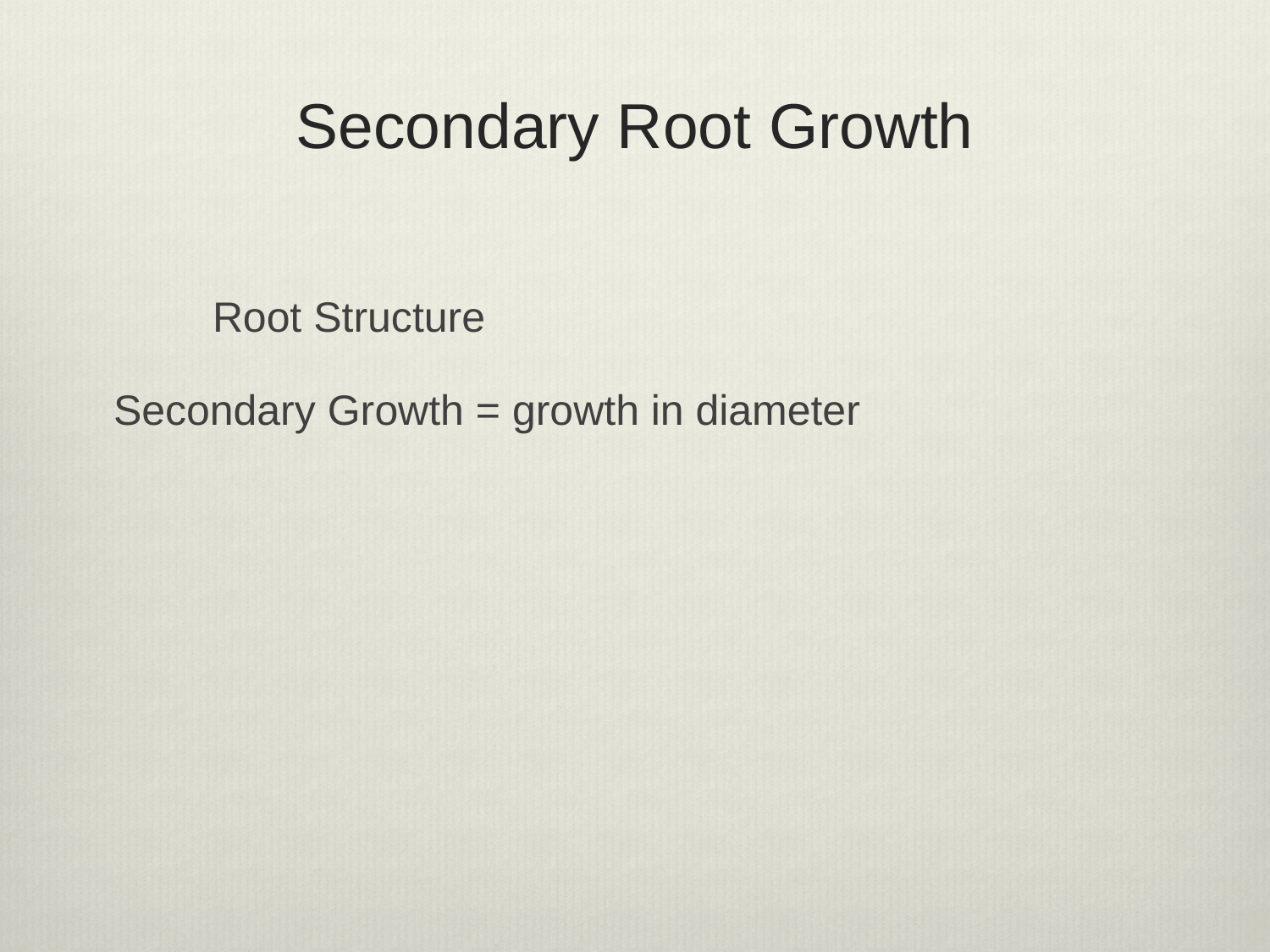

# Secondary Root Growth

	   Root Structure
Secondary Growth = growth in diameter